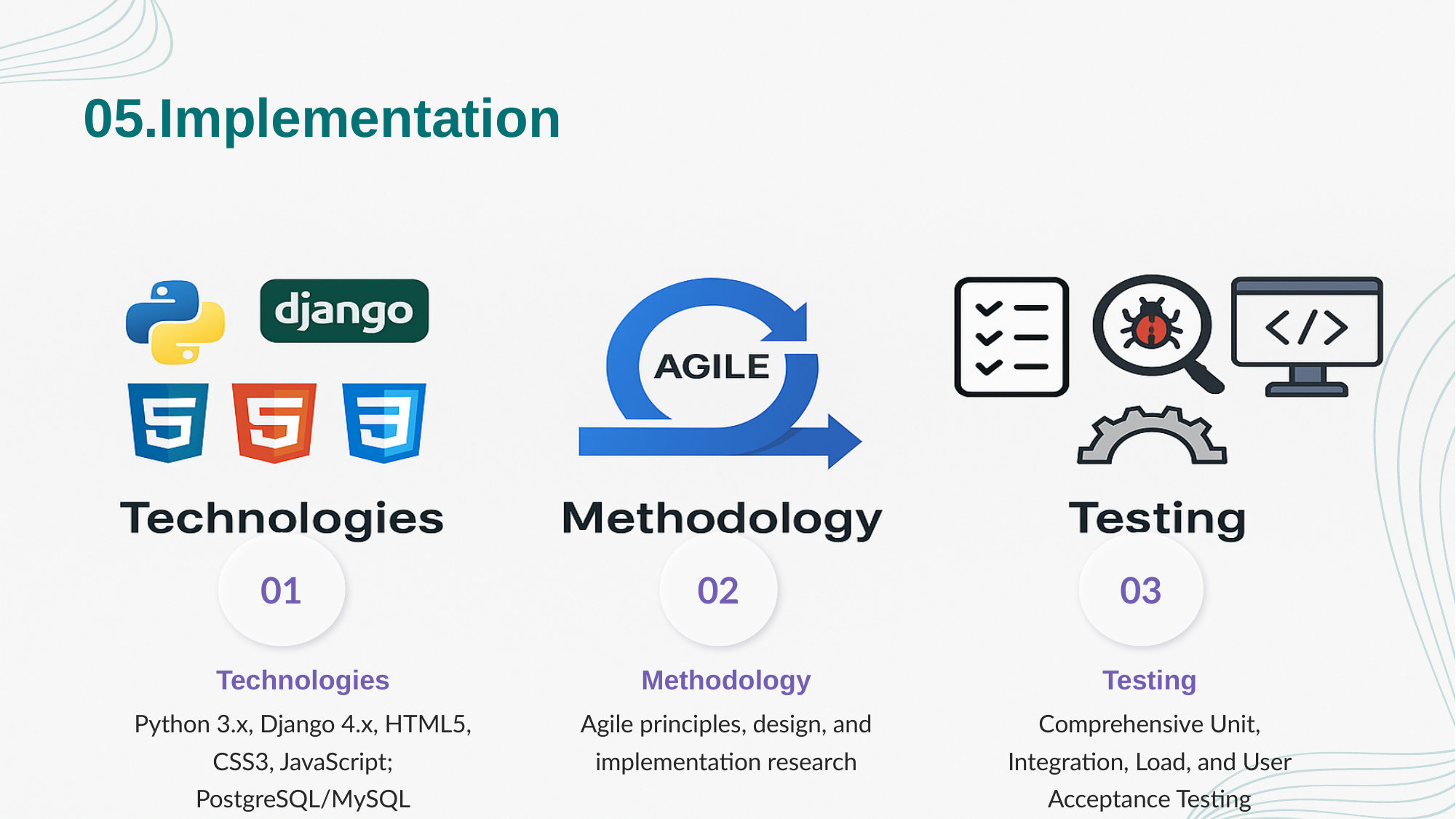

# 05.Implementation
02
03
01
Technologies
Methodology
Testing
Python 3.x, Django 4.x, HTML5, CSS3, JavaScript; PostgreSQL/MySQL
Agile principles, design, and implementation research
Comprehensive Unit, Integration, Load, and User Acceptance Testing